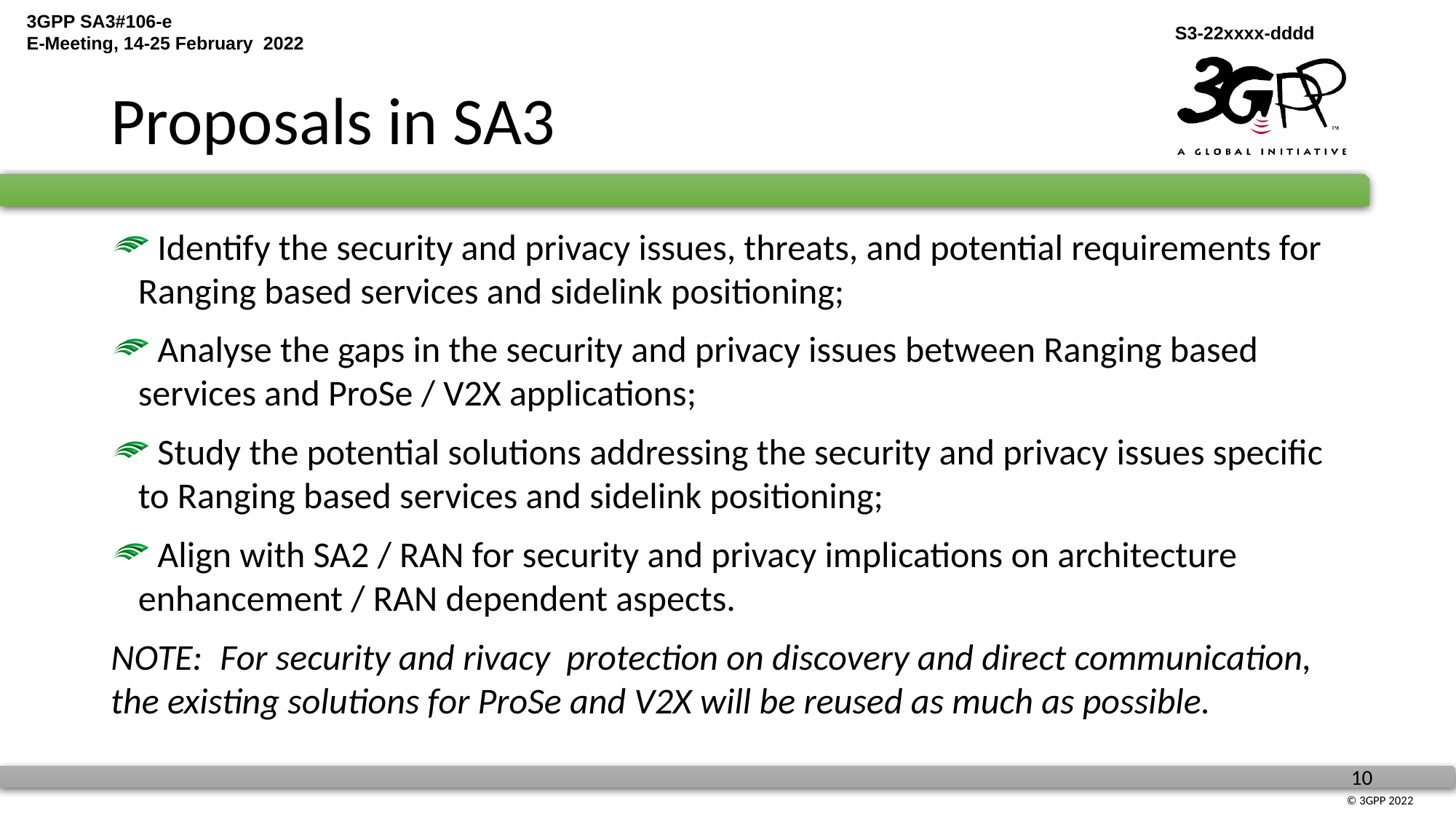

# Proposals in SA3
 Identify the security and privacy issues, threats, and potential requirements for Ranging based services and sidelink positioning;
 Analyse the gaps in the security and privacy issues between Ranging based services and ProSe / V2X applications;
 Study the potential solutions addressing the security and privacy issues specific to Ranging based services and sidelink positioning;
 Align with SA2 / RAN for security and privacy implications on architecture enhancement / RAN dependent aspects.
NOTE:	For security and rivacy  protection on discovery and direct communication, the existing solutions for ProSe and V2X will be reused as much as possible.